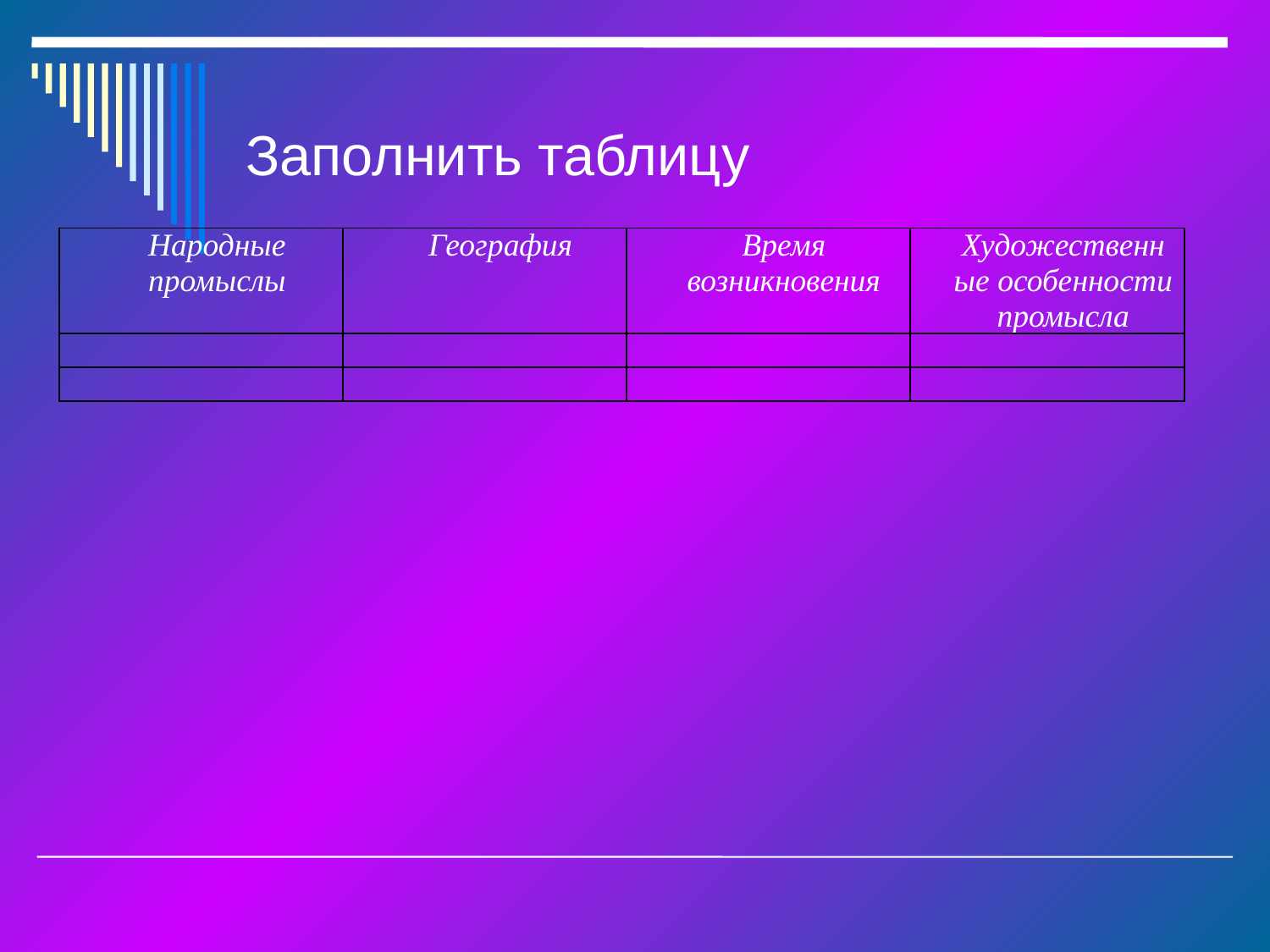

# Заполнить таблицу
| Народные промыслы | География | Время возникновения | Художественные особенности промысла |
| --- | --- | --- | --- |
|  |  |  |  |
|  |  |  |  |